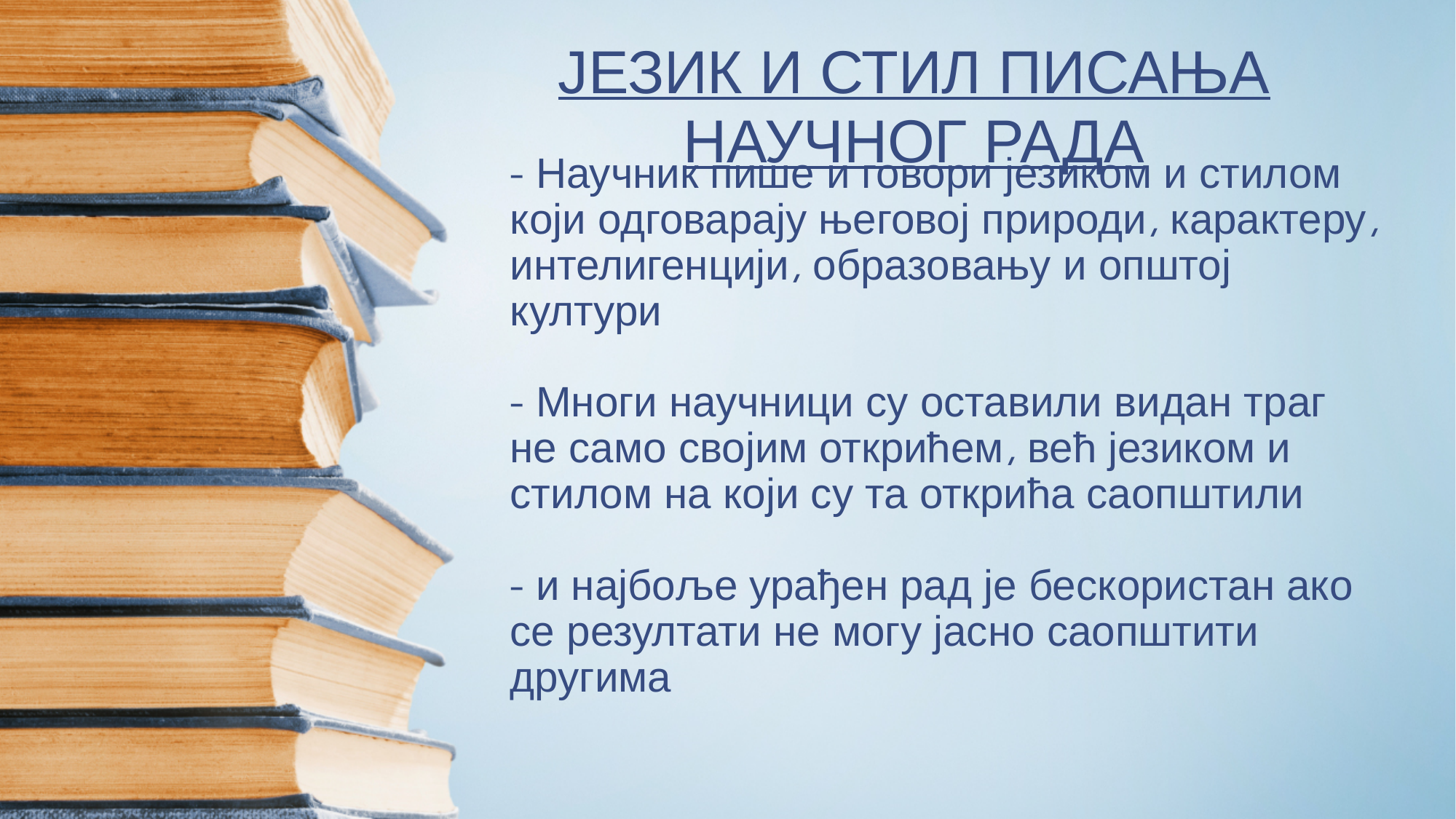

ЈЕЗИК И СТИЛ ПИСАЊА НАУЧНОГ РАДА
# - Научник пише и говори језиком и стилом који одговарају његовој природи, карактеру, интелигенцији, образовању и општој култури - Многи научници су оставили видан траг не само својим открићем, већ језиком и стилом на који су та открића саопштили - и најбоље урађен рад је бескористан ако се резултати не могу јасно саопштити другима